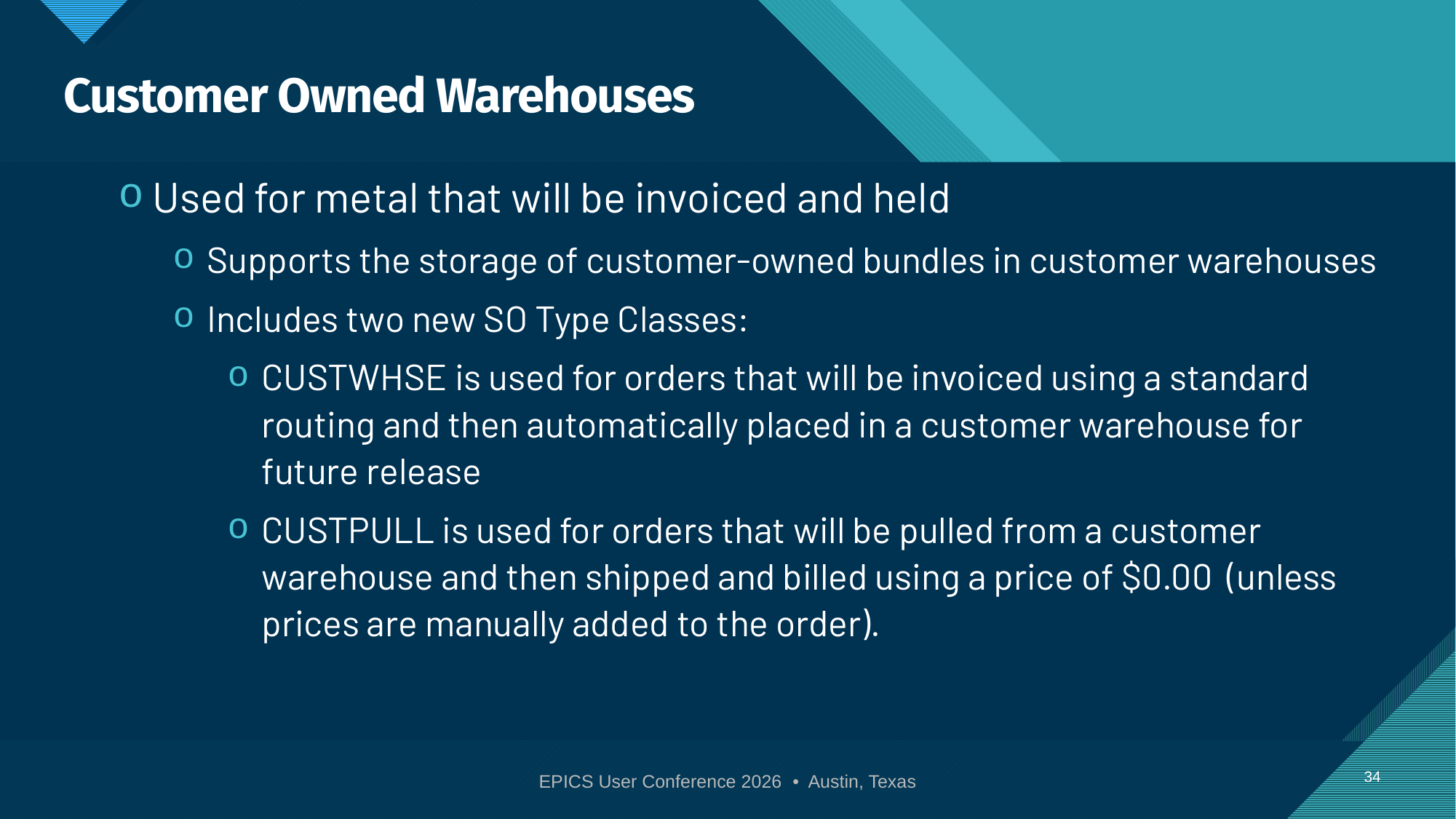

# Customer Owned Warehouses
Used for metal that will be invoiced and held
Supports the storage of customer-owned bundles in customer warehouses
Includes two new SO Type Classes:
CUSTWHSE is used for orders that will be invoiced using a standard routing and then automatically placed in a customer warehouse for future release
CUSTPULL is used for orders that will be pulled from a customer warehouse and then shipped and billed using a price of $0.00  (unless prices are manually added to the order).

34
EPICS User Conference 2026  •  Austin, Texas